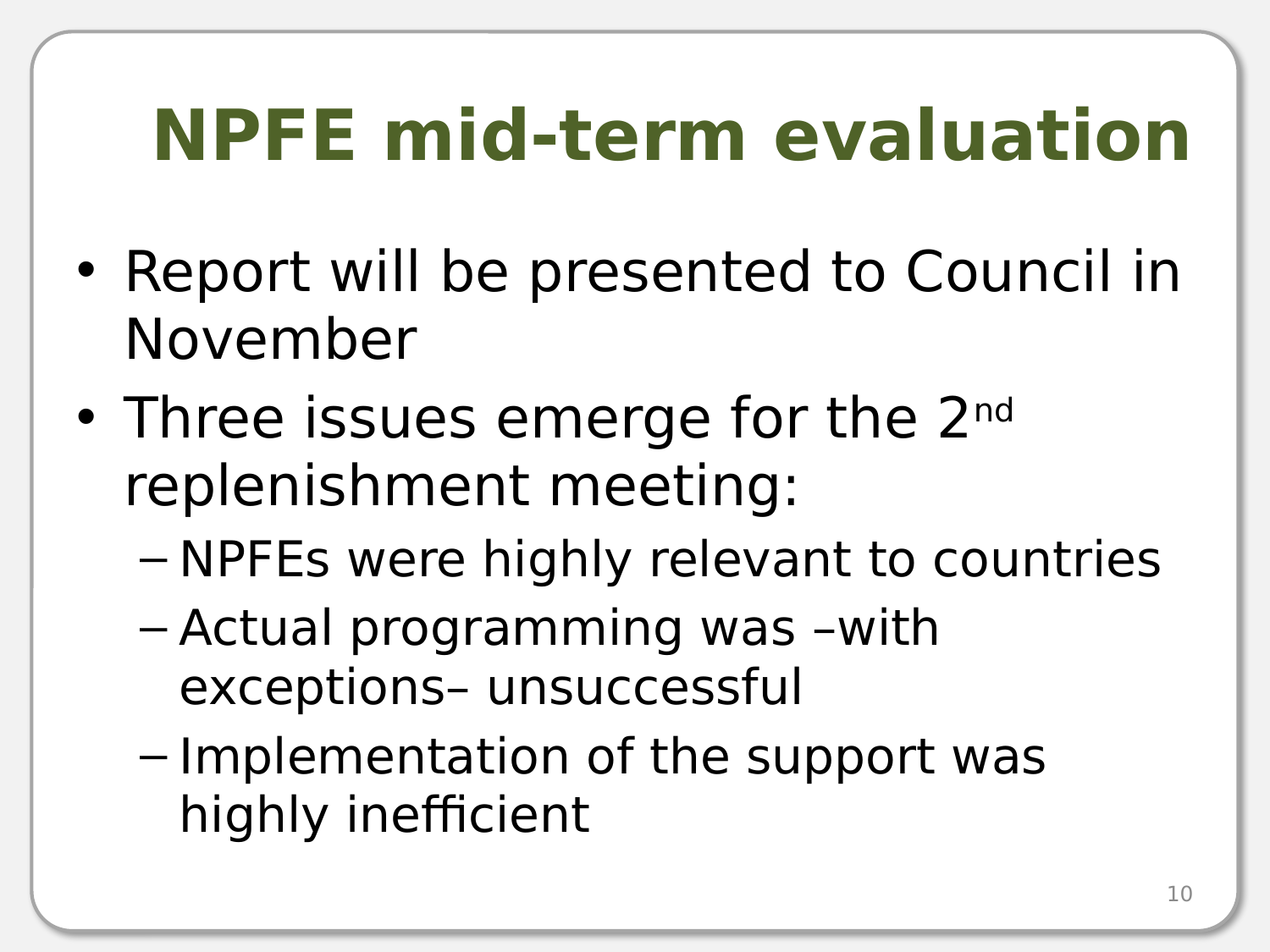

# NPFE mid-term evaluation
Report will be presented to Council in November
Three issues emerge for the 2nd replenishment meeting:
NPFEs were highly relevant to countries
Actual programming was –with exceptions– unsuccessful
Implementation of the support was highly inefficient

10